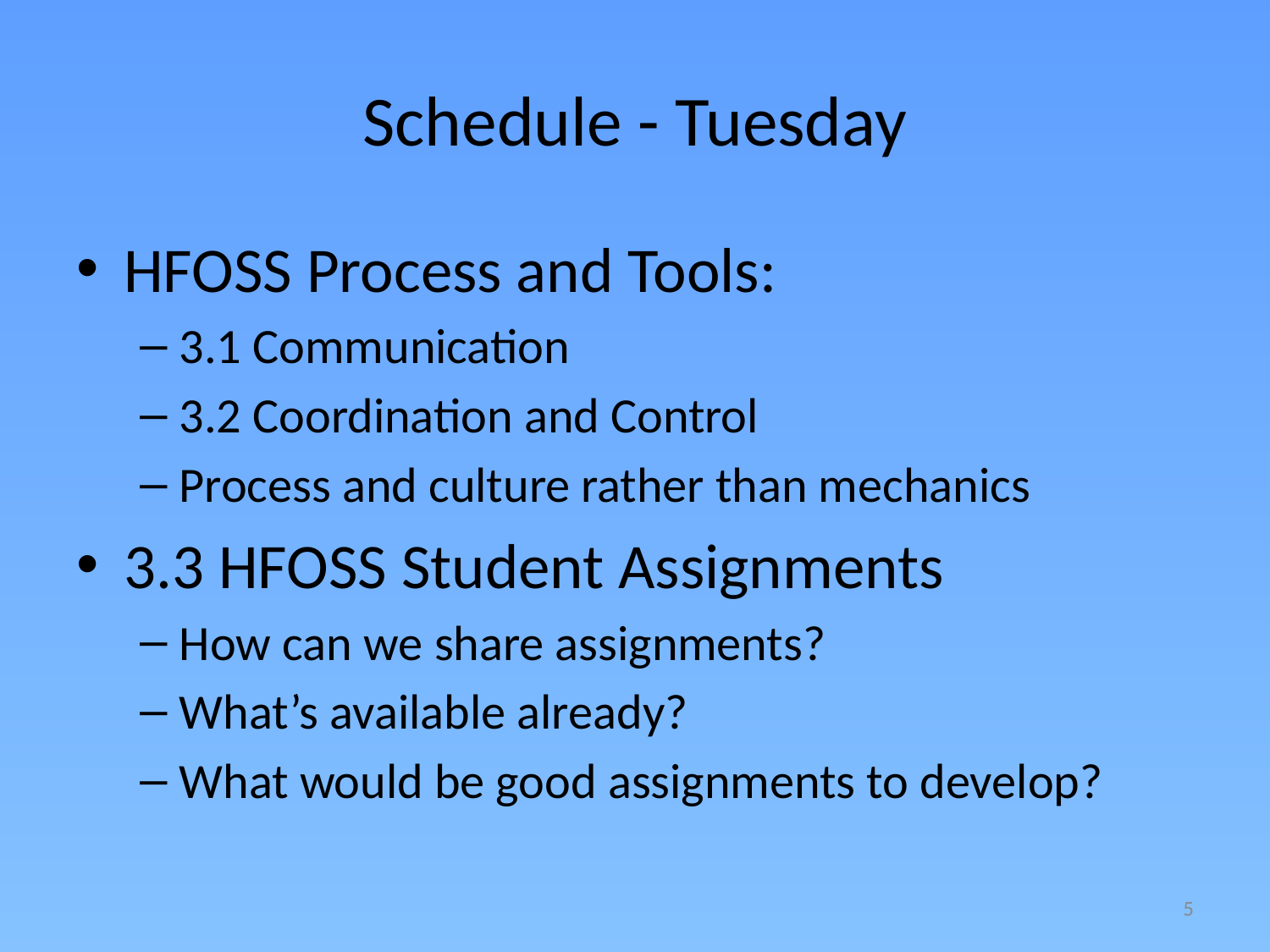

# Schedule - Tuesday
HFOSS Process and Tools:
3.1 Communication
3.2 Coordination and Control
Process and culture rather than mechanics
3.3 HFOSS Student Assignments
How can we share assignments?
What’s available already?
What would be good assignments to develop?
5